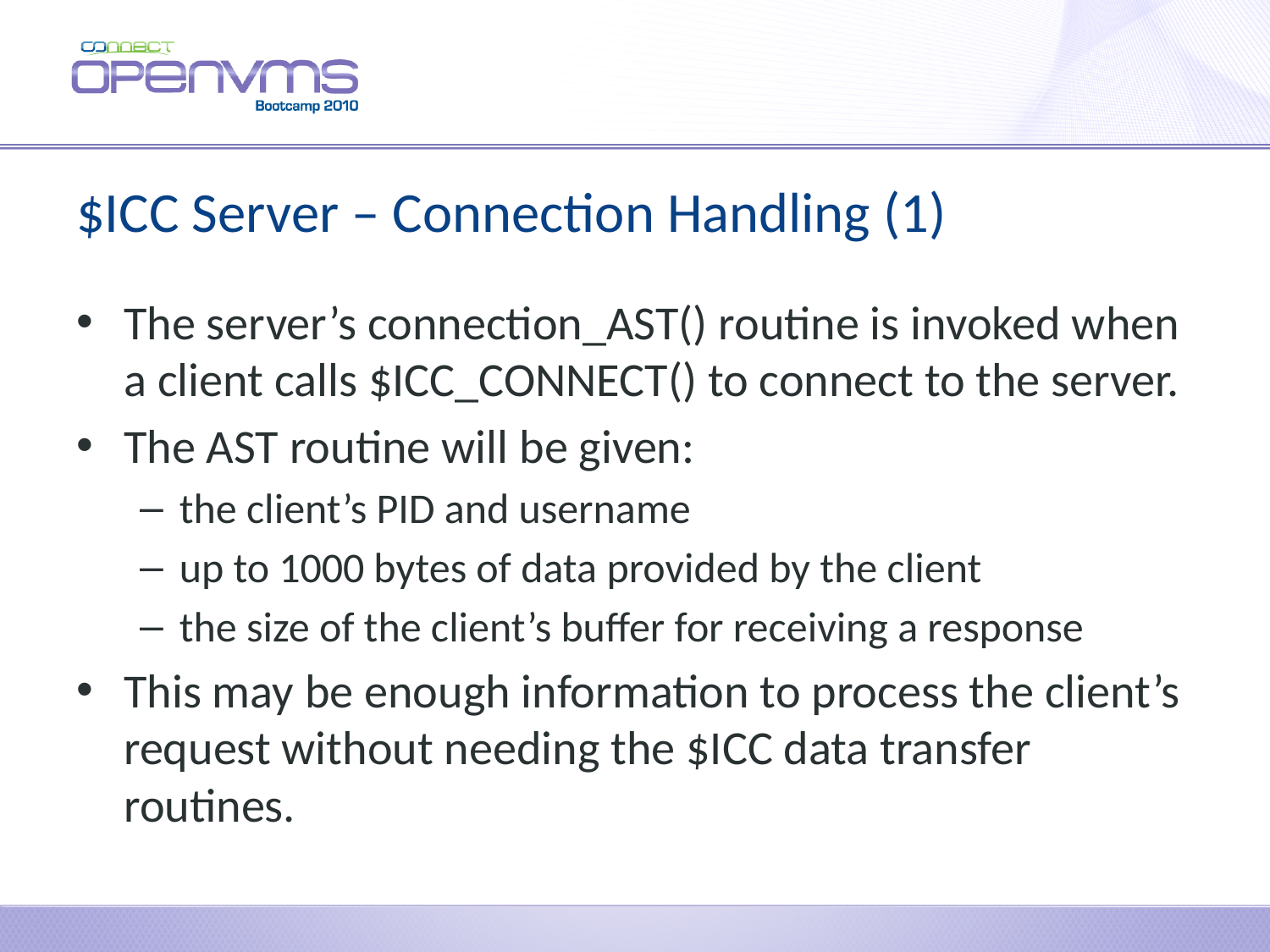

# $ICC Server – Connection Handling (1)
The server’s connection_AST() routine is invoked when a client calls $ICC_CONNECT() to connect to the server.
The AST routine will be given:
the client’s PID and username
up to 1000 bytes of data provided by the client
the size of the client’s buffer for receiving a response
This may be enough information to process the client’s request without needing the $ICC data transfer routines.